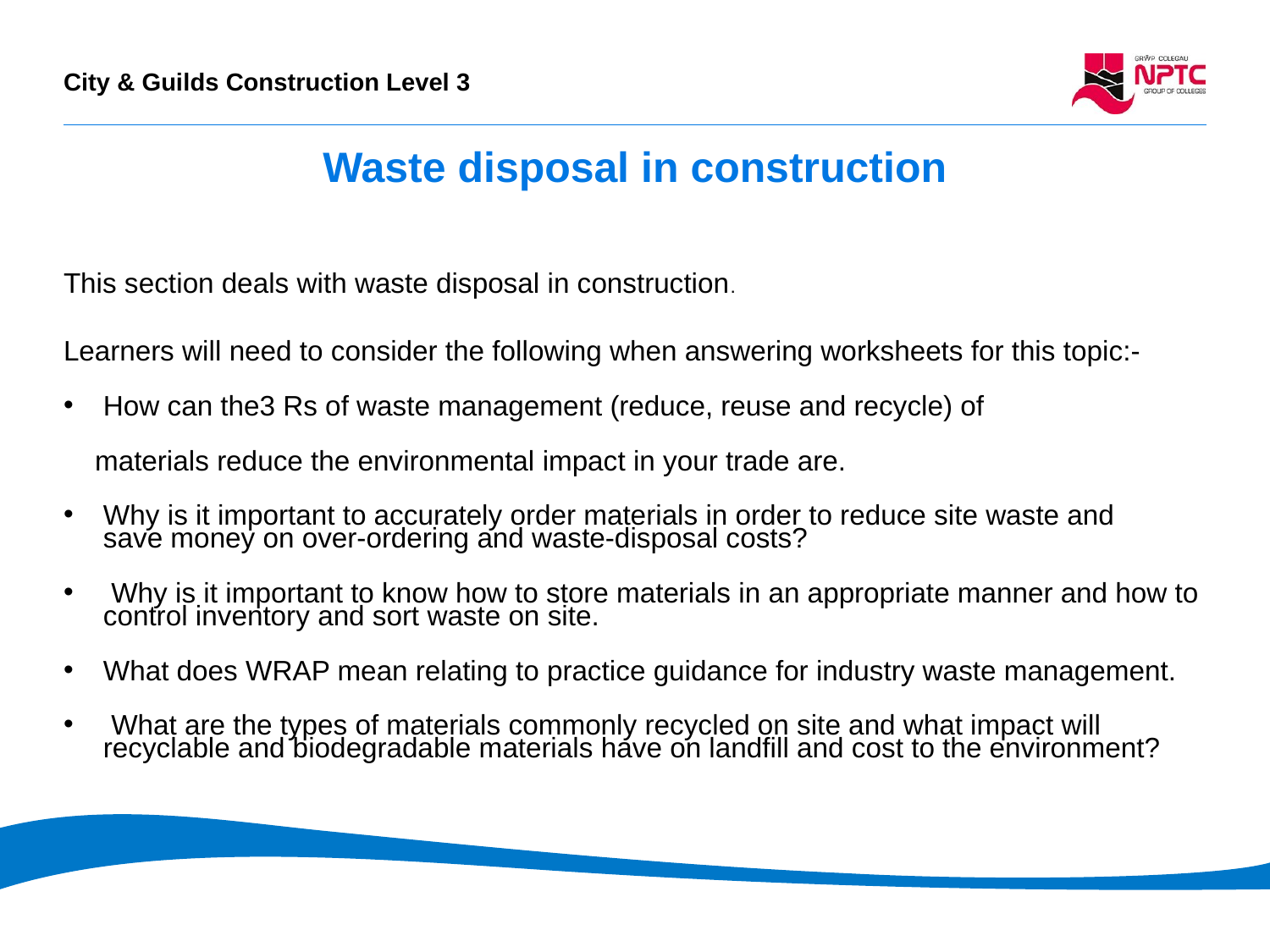

# Waste disposal in construction
This section deals with waste disposal in construction.
Learners will need to consider the following when answering worksheets for this topic:-
How can the3 Rs of waste management (reduce, reuse and recycle) of
    materials reduce the environmental impact in your trade are.
Why is it important to accurately order materials in order to reduce site waste and     save money on over-ordering and waste-disposal costs?
 Why is it important to know how to store materials in an appropriate manner and how to control inventory and sort waste on site.
What does WRAP mean relating to practice guidance for industry waste management.
 What are the types of materials commonly recycled on site and what impact will recyclable and biodegradable materials have on landfill and cost to the environment?